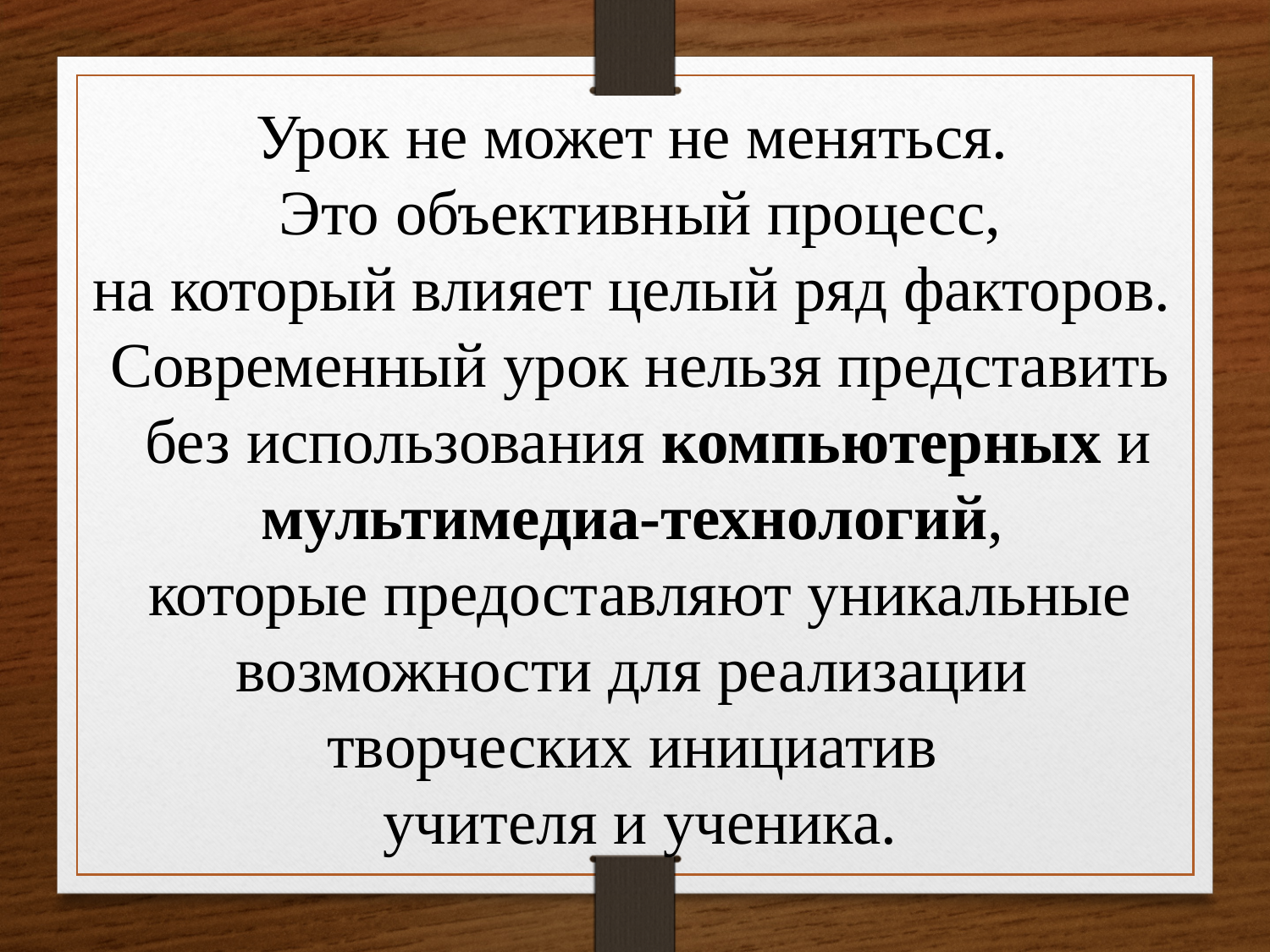

Урок не может не меняться.
Это объективный процесс,
на который влияет целый ряд факторов.
Современный урок нельзя представить
 без использования компьютерных и
мультимедиа-технологий,
которые предоставляют уникальные возможности для реализации
творческих инициатив
учителя и ученика.